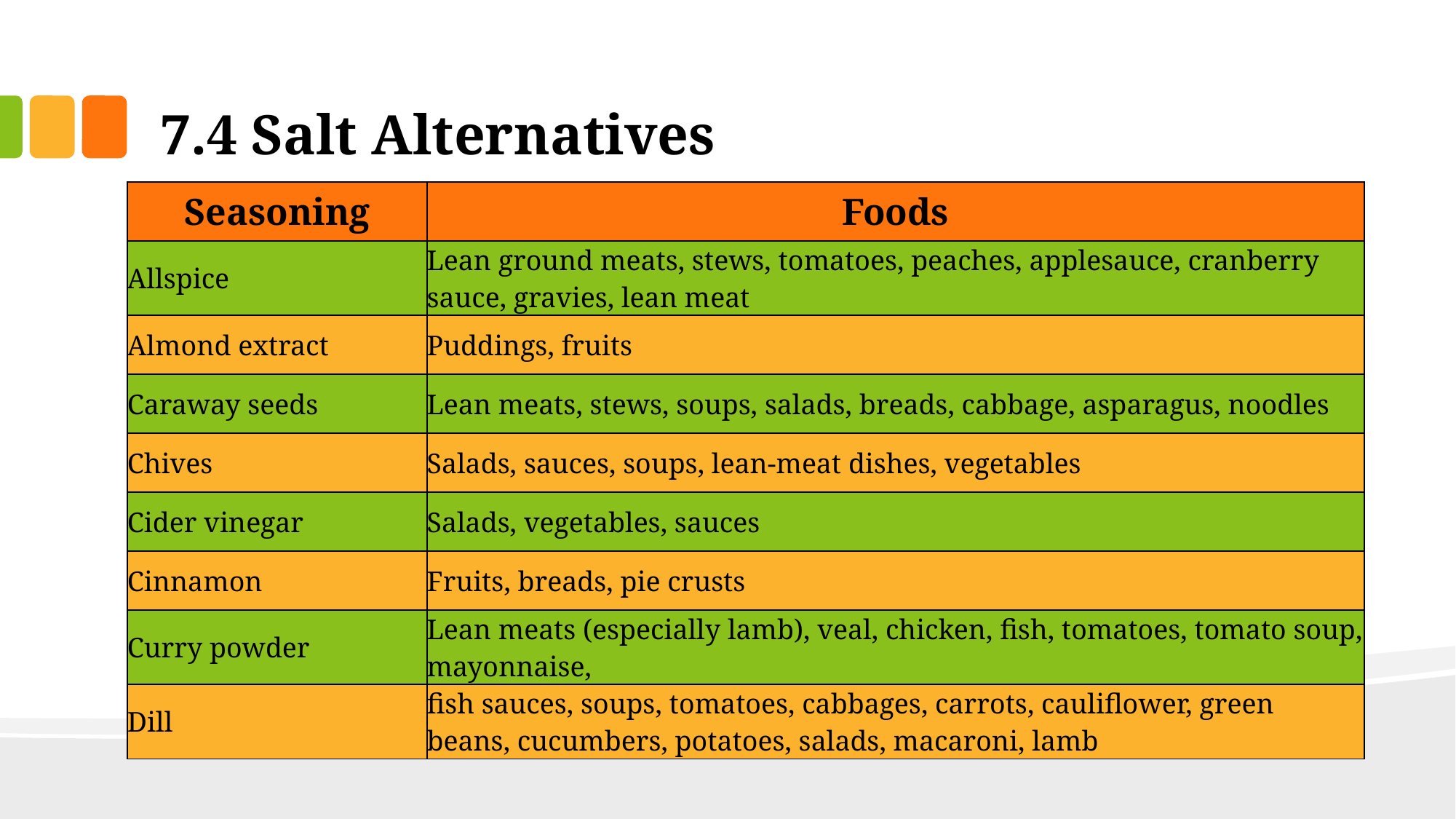

# 7.4 Salt Alternatives
| Seasoning | Foods |
| --- | --- |
| Allspice | Lean ground meats, stews, tomatoes, peaches, applesauce, cranberry sauce, gravies, lean meat |
| Almond extract | Puddings, fruits |
| Caraway seeds | Lean meats, stews, soups, salads, breads, cabbage, asparagus, noodles |
| Chives | Salads, sauces, soups, lean-meat dishes, vegetables |
| Cider vinegar | Salads, vegetables, sauces |
| Cinnamon | Fruits, breads, pie crusts |
| Curry powder | Lean meats (especially lamb), veal, chicken, fish, tomatoes, tomato soup, mayonnaise, |
| Dill | fish sauces, soups, tomatoes, cabbages, carrots, cauliflower, green beans, cucumbers, potatoes, salads, macaroni, lamb |